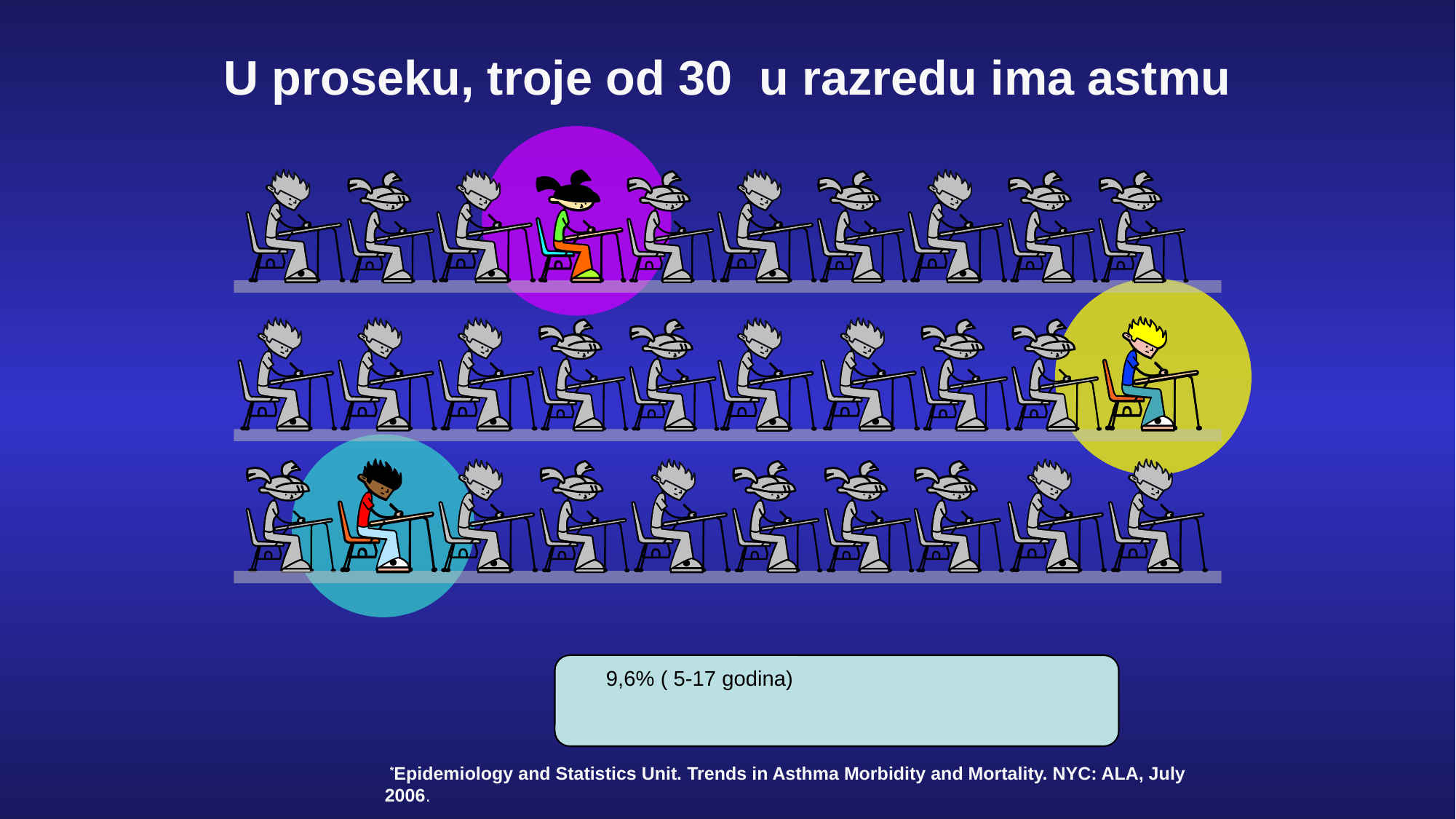

U proseku, troje od 30  u razredu ima astmu

      9,6% ( 5-17 godina)
 *Epidemiology and Statistics Unit. Trends in Asthma Morbidity and Mortality. NYC: ALA, July 2006.